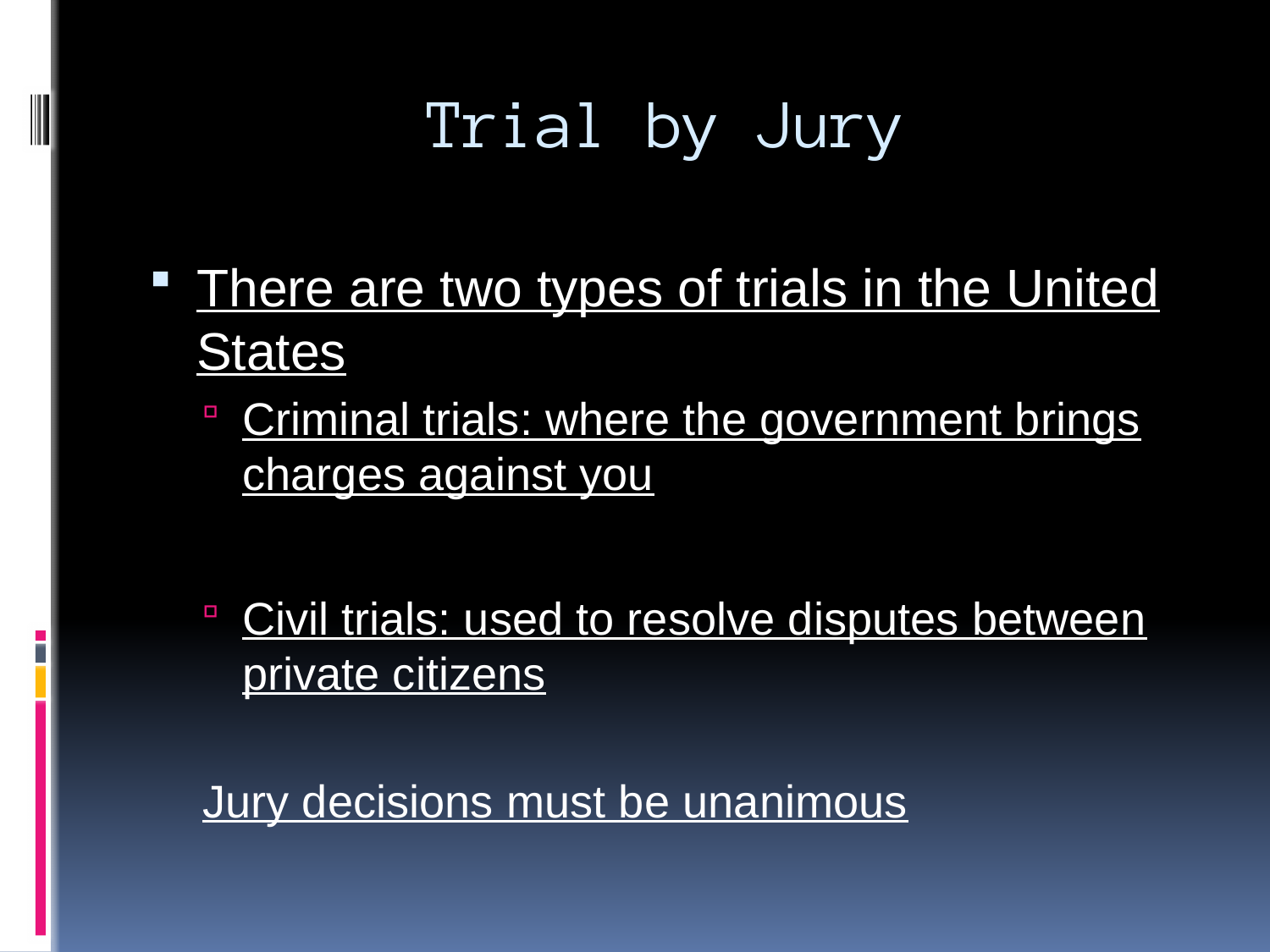

# Trial by Jury
There are two types of trials in the United States
Criminal trials: where the government brings charges against you

Civil trials: used to resolve disputes between private citizens

Jury decisions must be unanimous